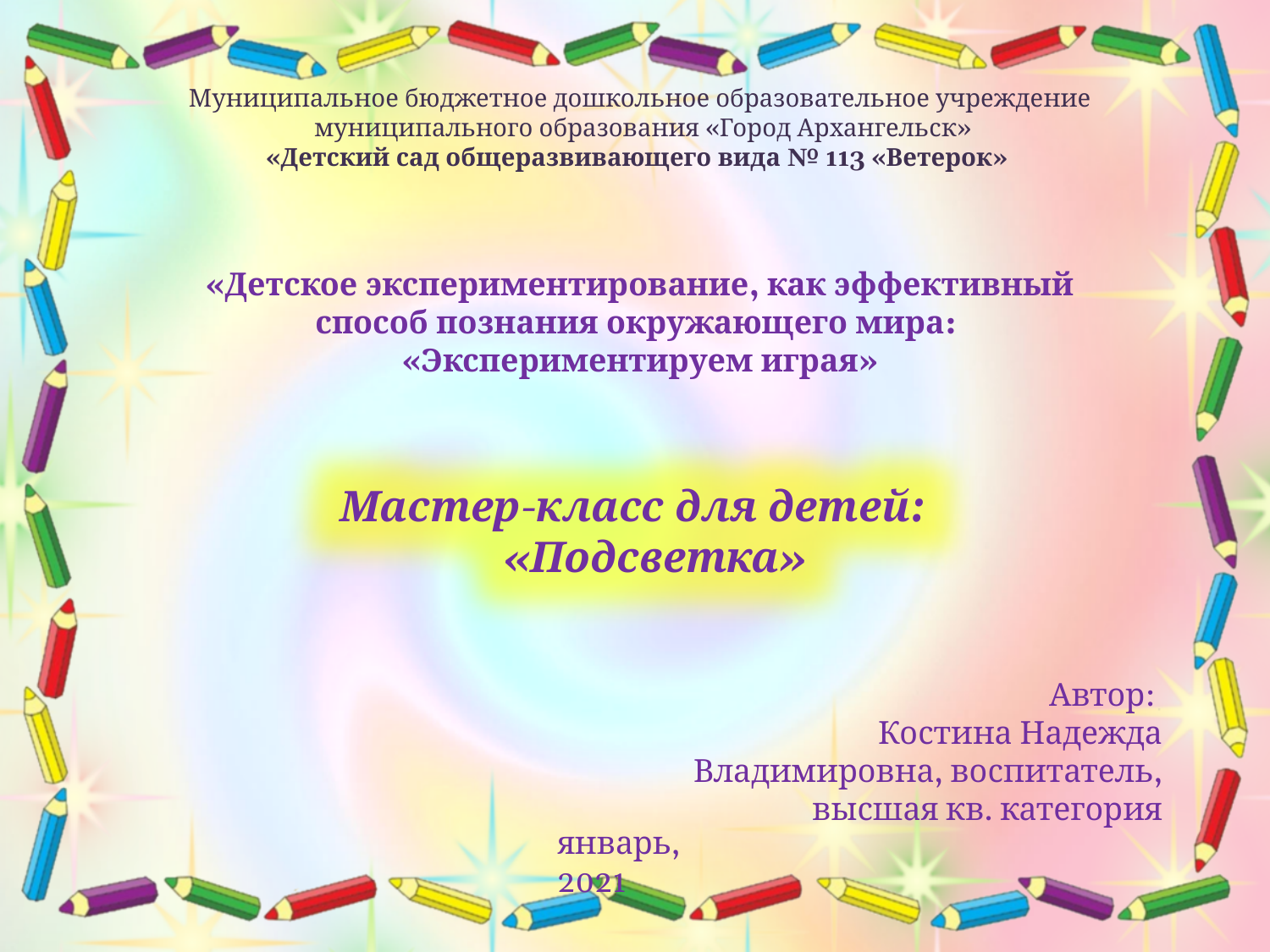

Муниципальное бюджетное дошкольное образовательное учреждение
 муниципального образования «Город Архангельск»
«Детский сад общеразвивающего вида № 113 «Ветерок»
«Детское экспериментирование, как эффективный способ познания окружающего мира:  «Экспериментируем играя»
Мастер-класс для детей:
«Подсветка»
Автор:
Костина Надежда Владимировна, воспитатель, высшая кв. категория
январь, 2021